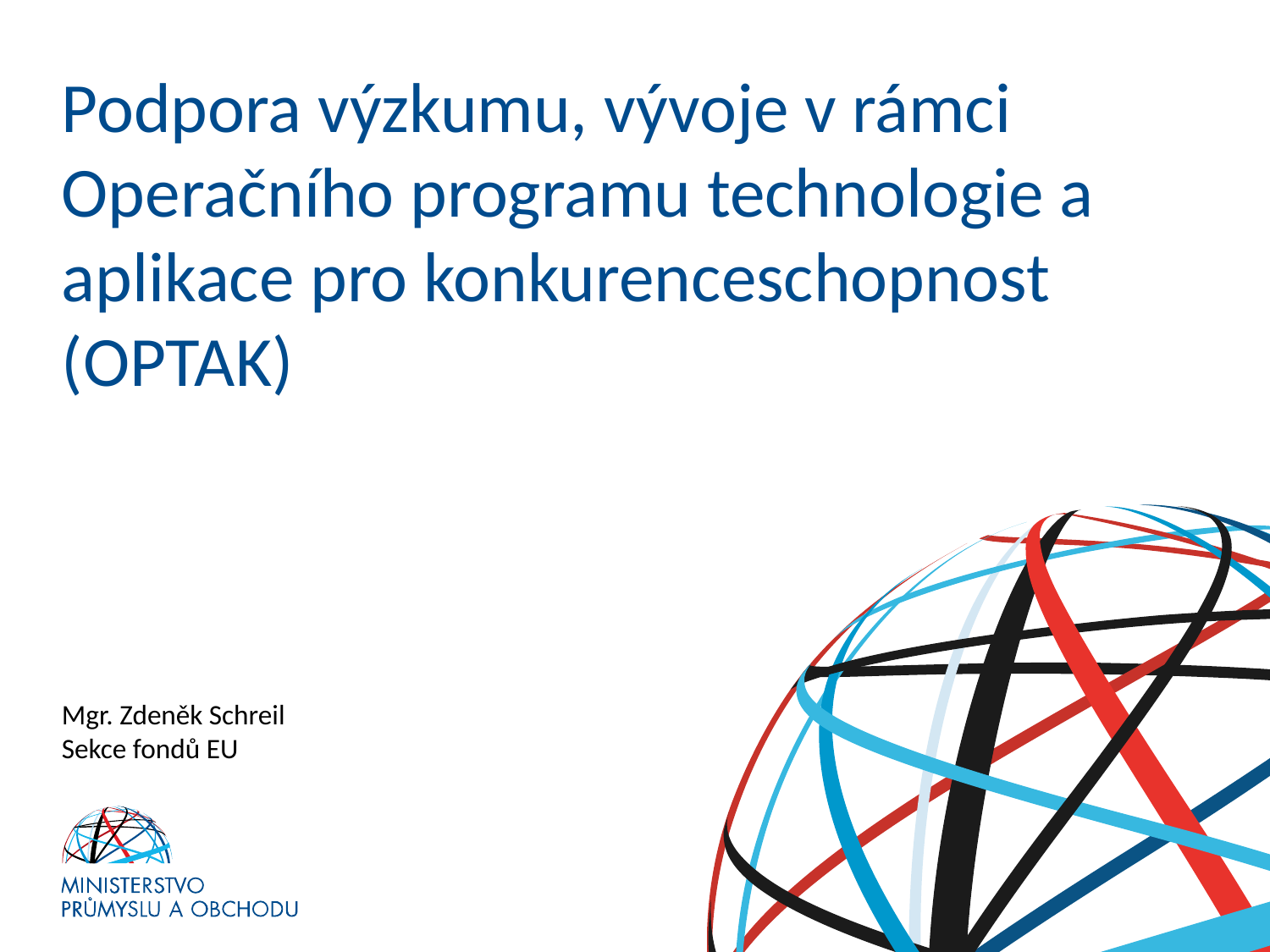

# Podpora výzkumu, vývoje v rámci Operačního programu technologie a aplikace pro konkurenceschopnost (OPTAK) Mgr. Zdeněk Schreil Sekce fondů EU